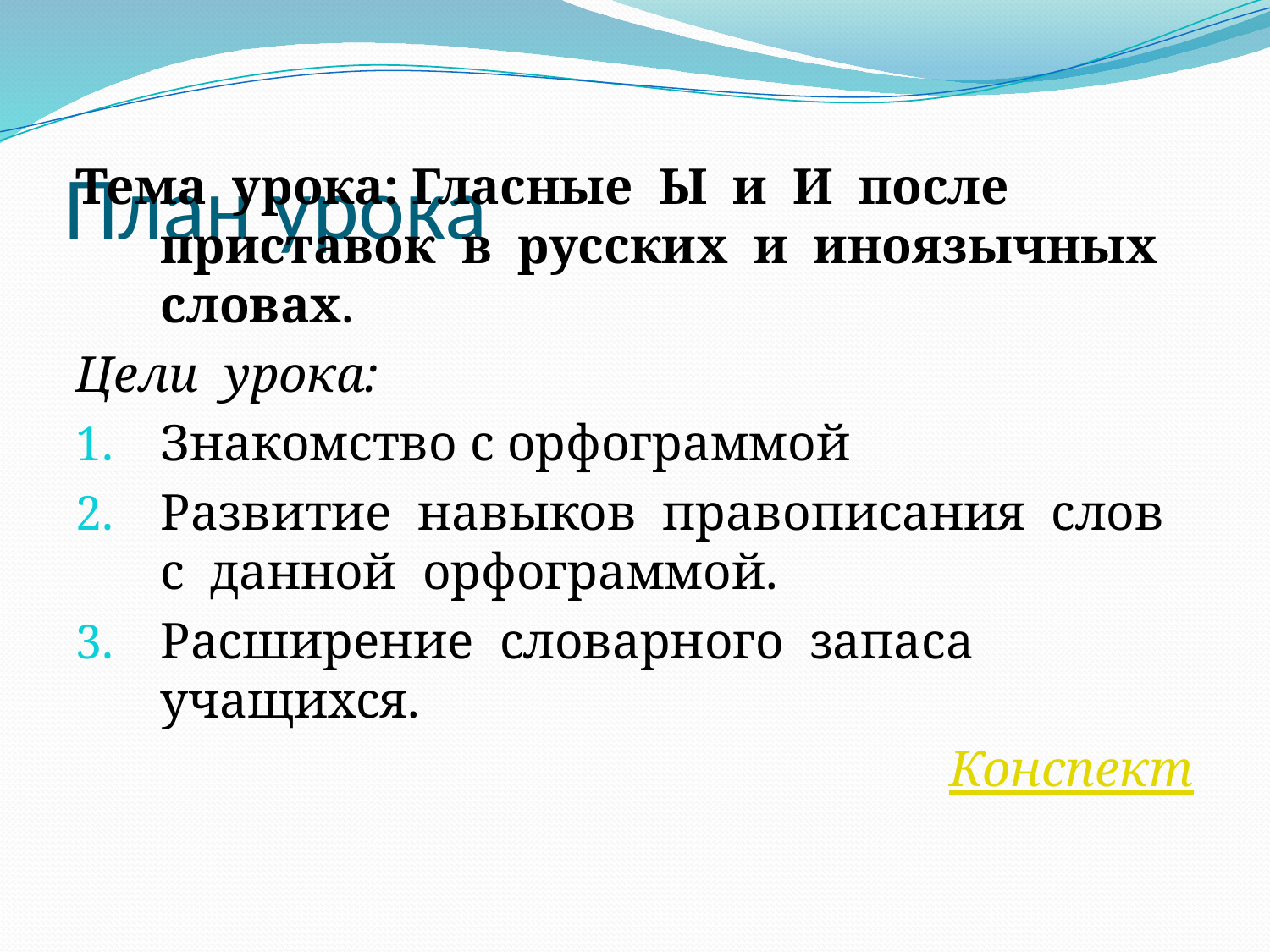

# План урока
Тема  урока: Гласные  Ы  и  И  после  приставок  в  русских  и  иноязычных  словах.
Цели  урока:
Знакомство с орфограммой
Развитие  навыков  правописания  слов  с  данной  орфограммой.
Расширение  словарного  запаса  учащихся.
Конспект